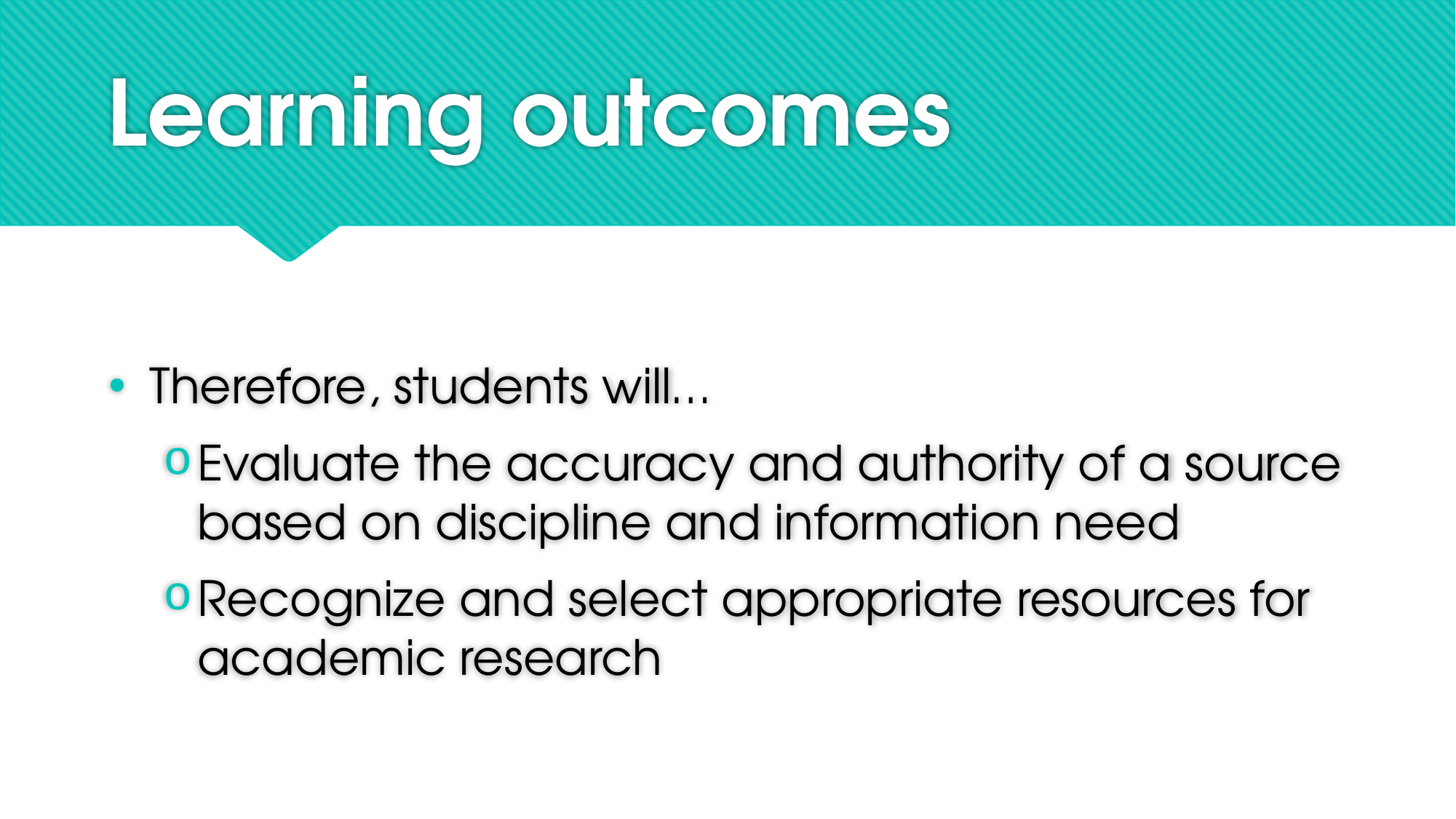

# Learning outcomes
Therefore, students will…
Evaluate the accuracy and authority of a source based on discipline and information need
Recognize and select appropriate resources for academic research